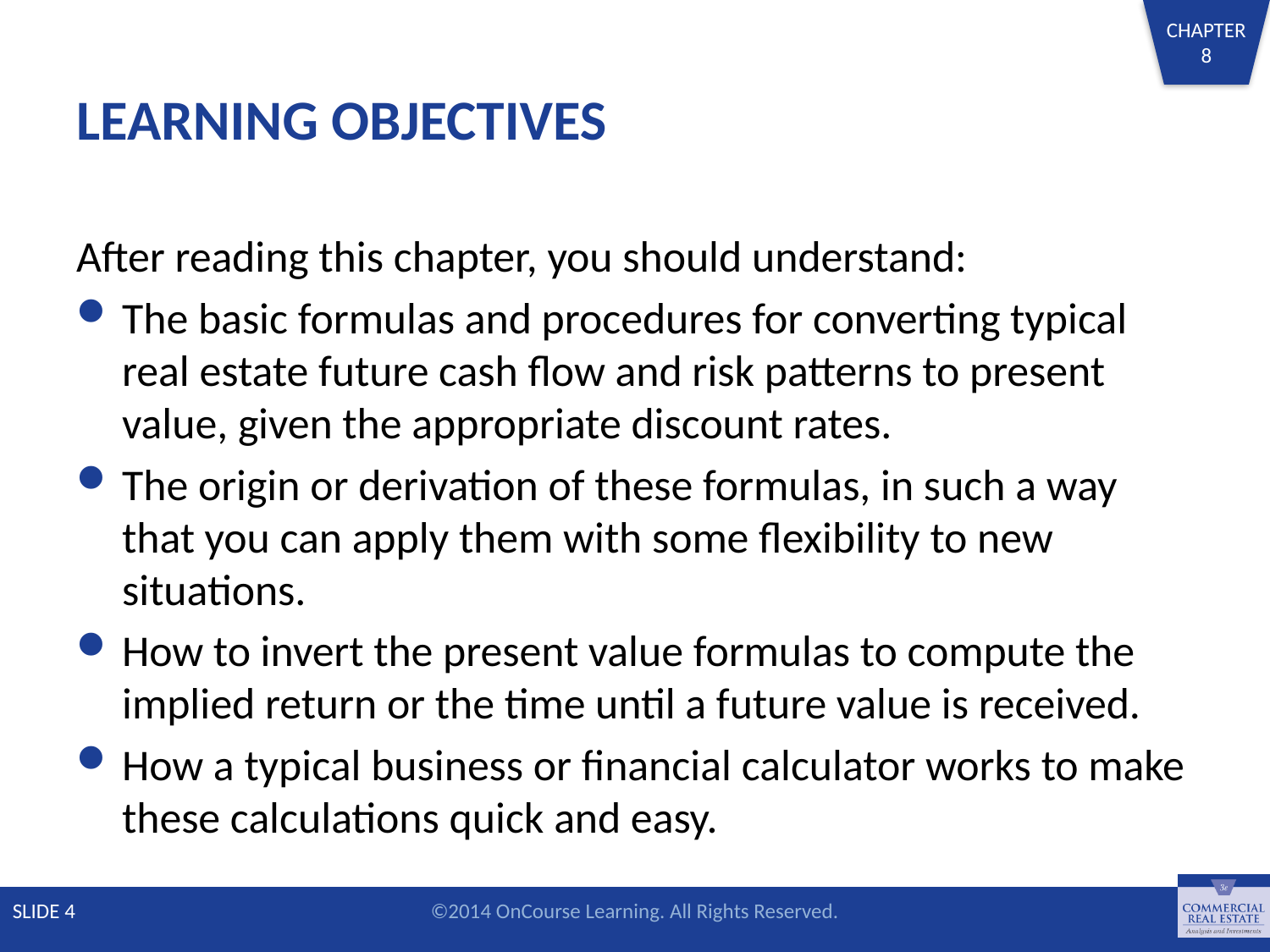

# LEARNING OBJECTIVES
After reading this chapter, you should understand:
The basic formulas and procedures for converting typical real estate future cash flow and risk patterns to present value, given the appropriate discount rates.
The origin or derivation of these formulas, in such a way that you can apply them with some flexibility to new situations.
How to invert the present value formulas to compute the implied return or the time until a future value is received.
How a typical business or financial calculator works to make these calculations quick and easy.
SLIDE 4